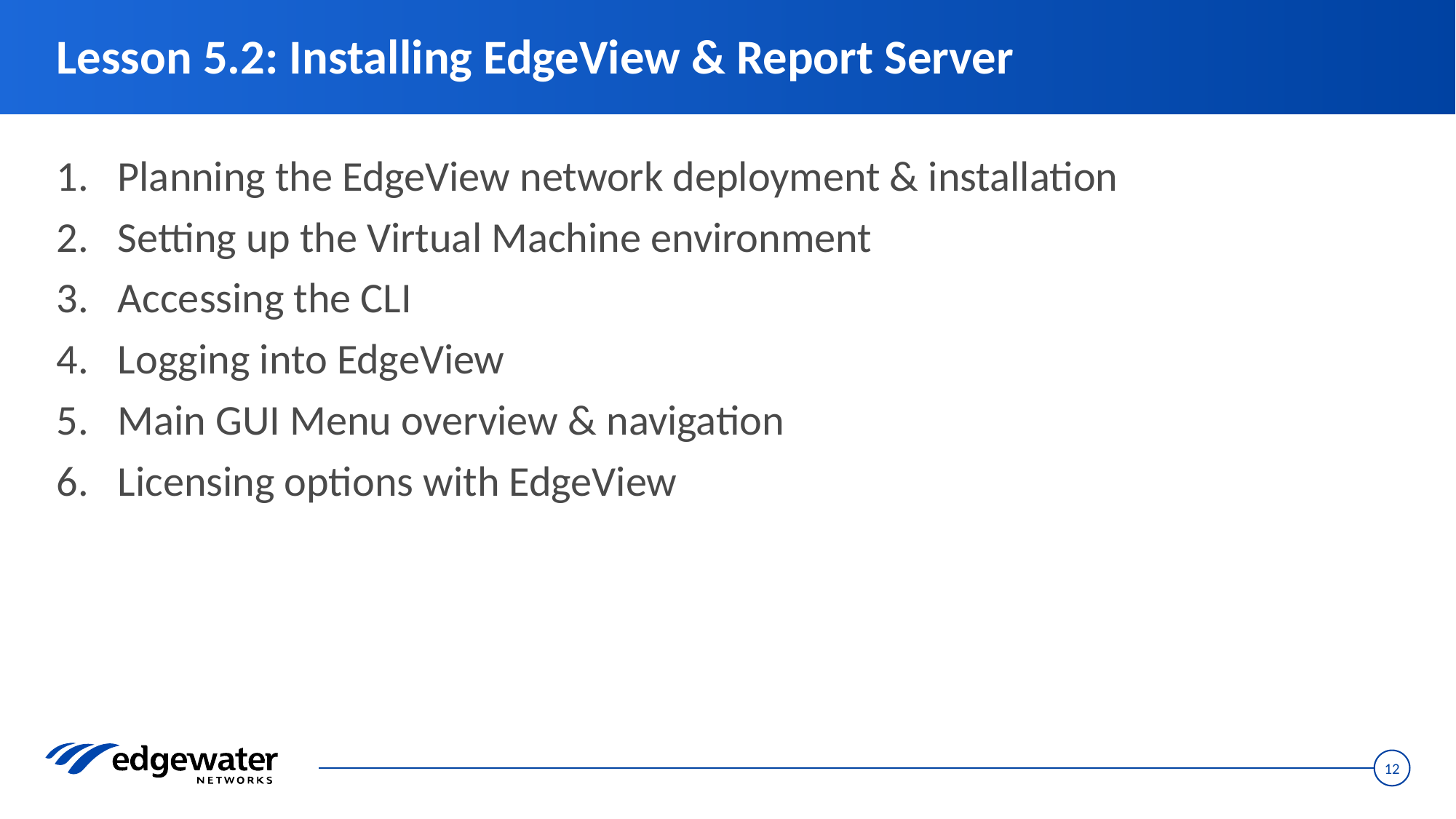

# Lesson 5.2: Installing EdgeView & Report Server
Planning the EdgeView network deployment & installation
Setting up the Virtual Machine environment
Accessing the CLI
Logging into EdgeView
Main GUI Menu overview & navigation
Licensing options with EdgeView